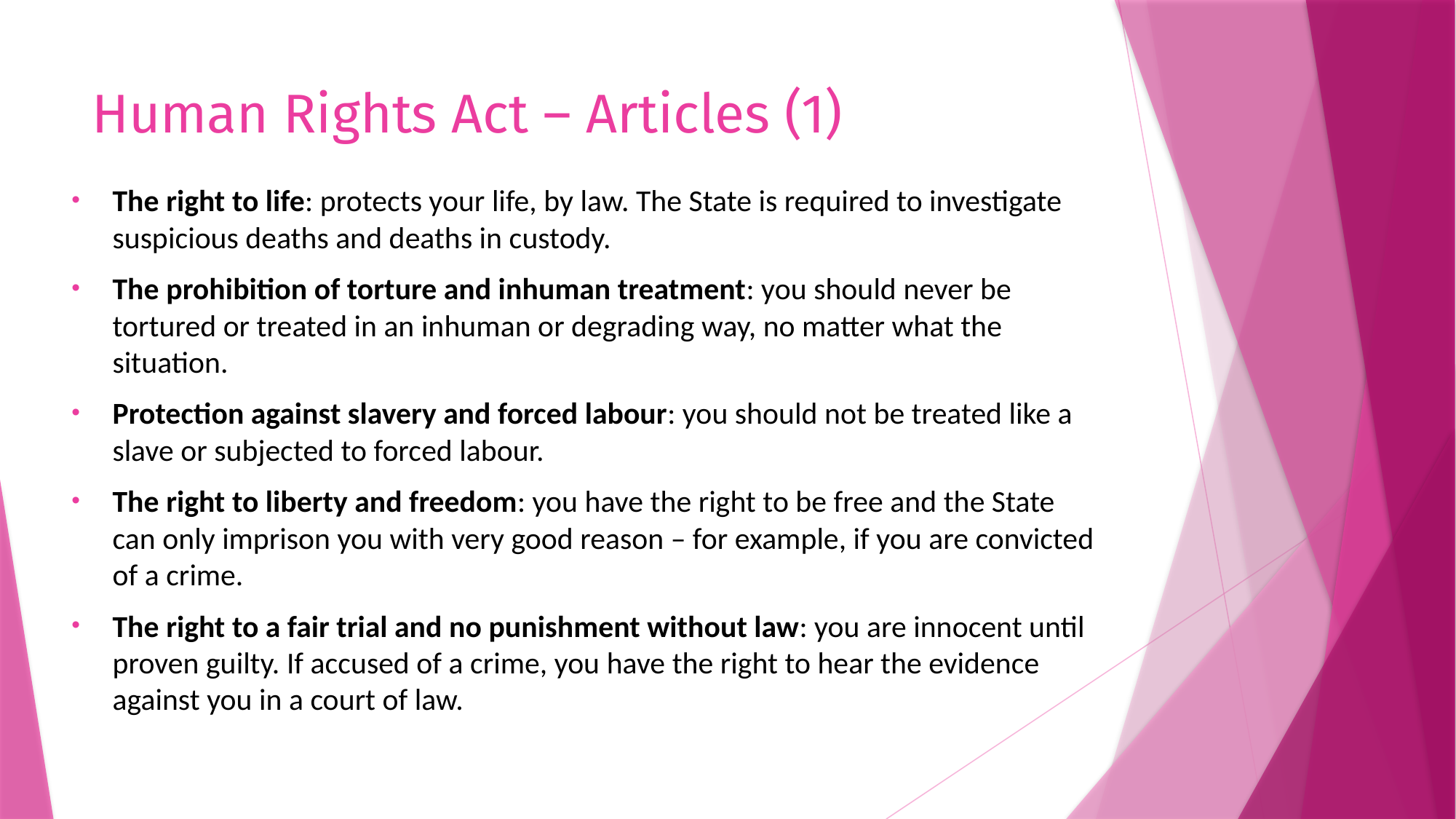

# Human Rights Act – Articles (1)
The right to life: protects your life, by law. The State is required to investigate suspicious deaths and deaths in custody.
The prohibition of torture and inhuman treatment: you should never be tortured or treated in an inhuman or degrading way, no matter what the situation.
Protection against slavery and forced labour: you should not be treated like a slave or subjected to forced labour.
The right to liberty and freedom: you have the right to be free and the State can only imprison you with very good reason – for example, if you are convicted of a crime.
The right to a fair trial and no punishment without law: you are innocent until proven guilty. If accused of a crime, you have the right to hear the evidence against you in a court of law.